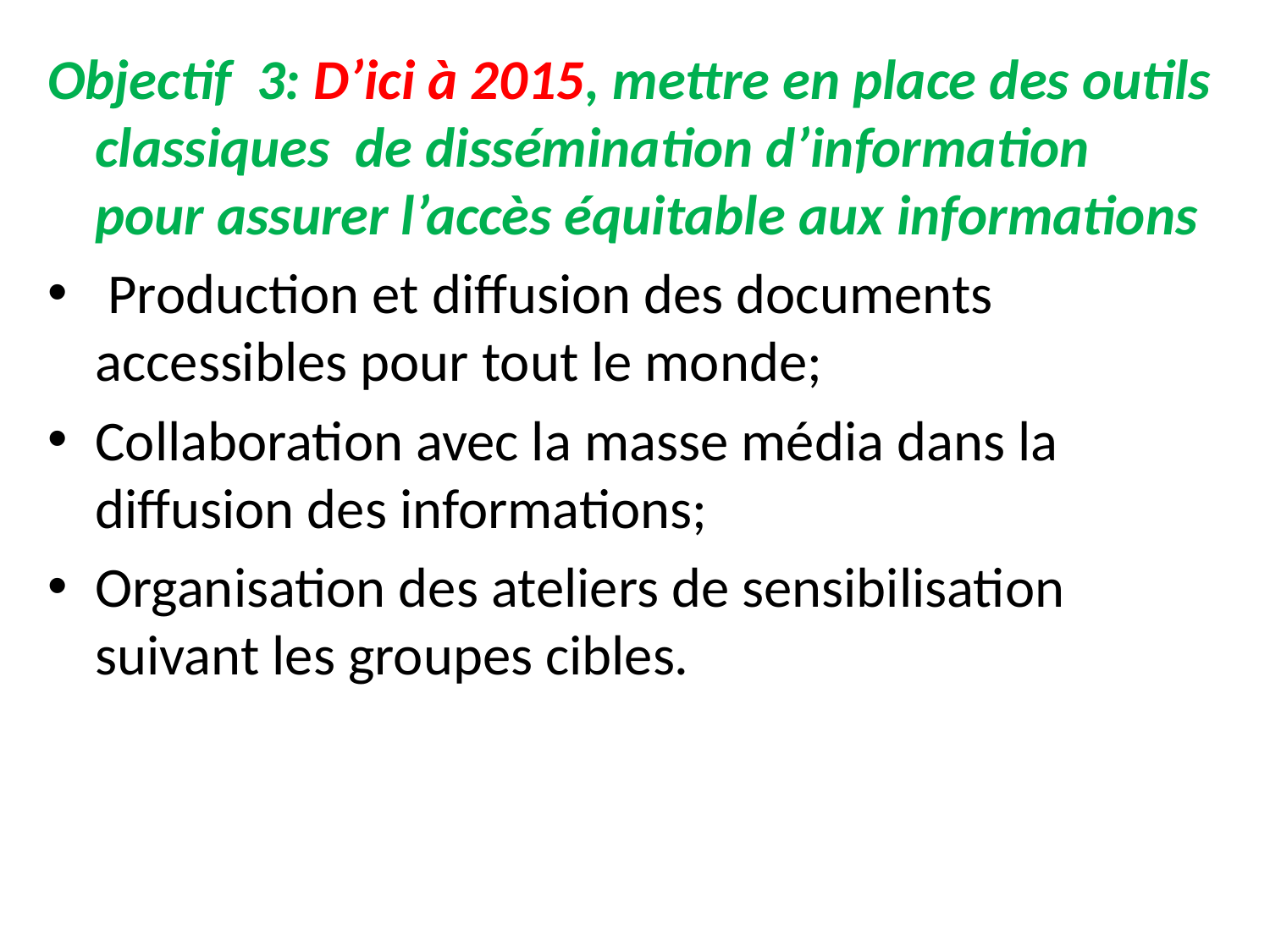

Objectif  3: D’ici à 2015, mettre en place des outils classiques  de dissémination d’information pour assurer l’accès équitable aux informations
 Production et diffusion des documents accessibles pour tout le monde;
Collaboration avec la masse média dans la diffusion des informations;
Organisation des ateliers de sensibilisation suivant les groupes cibles.